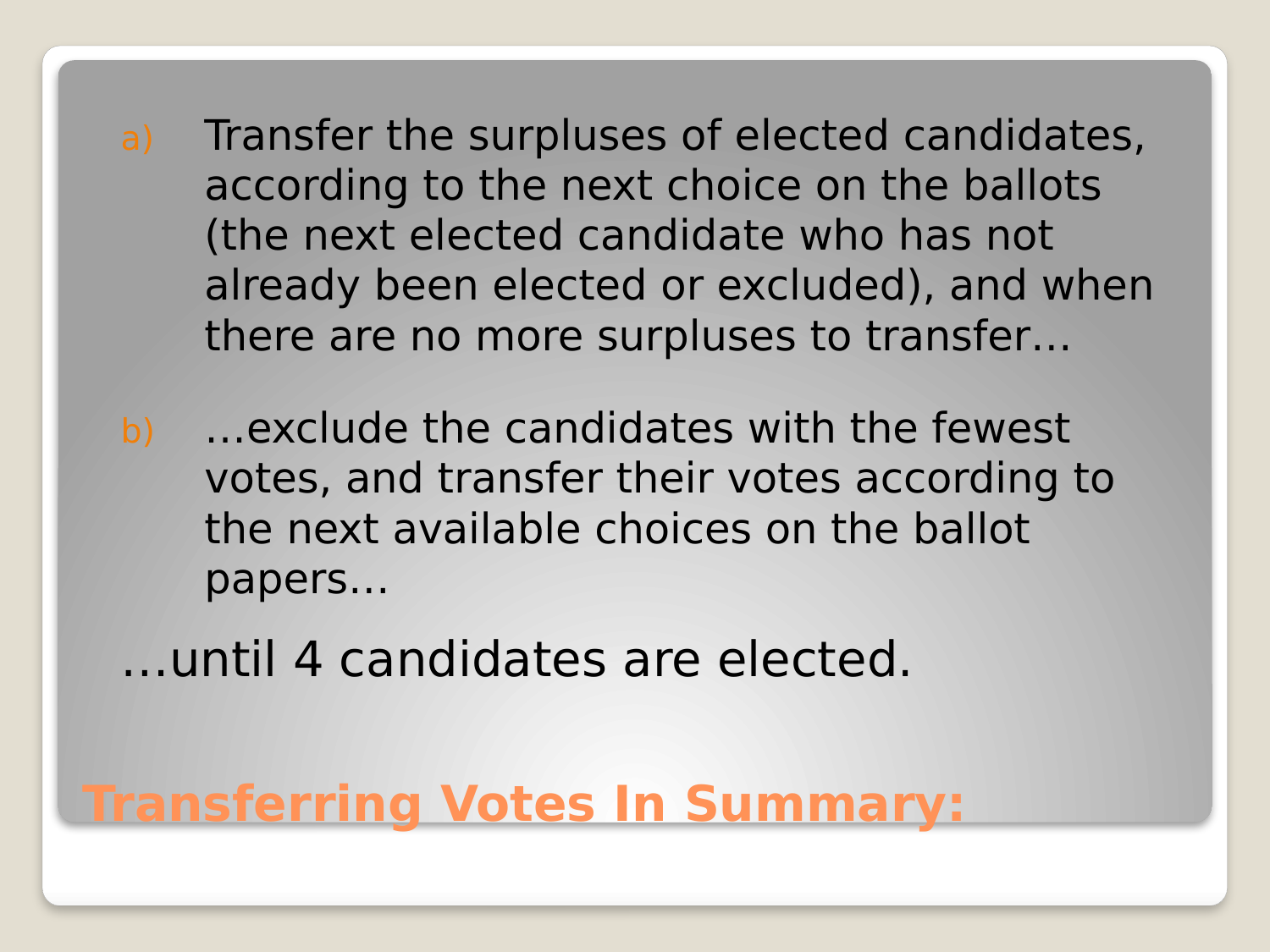

Transfer the surpluses of elected candidates, according to the next choice on the ballots (the next elected candidate who has not already been elected or excluded), and when there are no more surpluses to transfer…

…exclude the candidates with the fewest votes, and transfer their votes according to the next available choices on the ballot papers…

…until 4 candidates are elected.
# Transferring Votes In Summary: